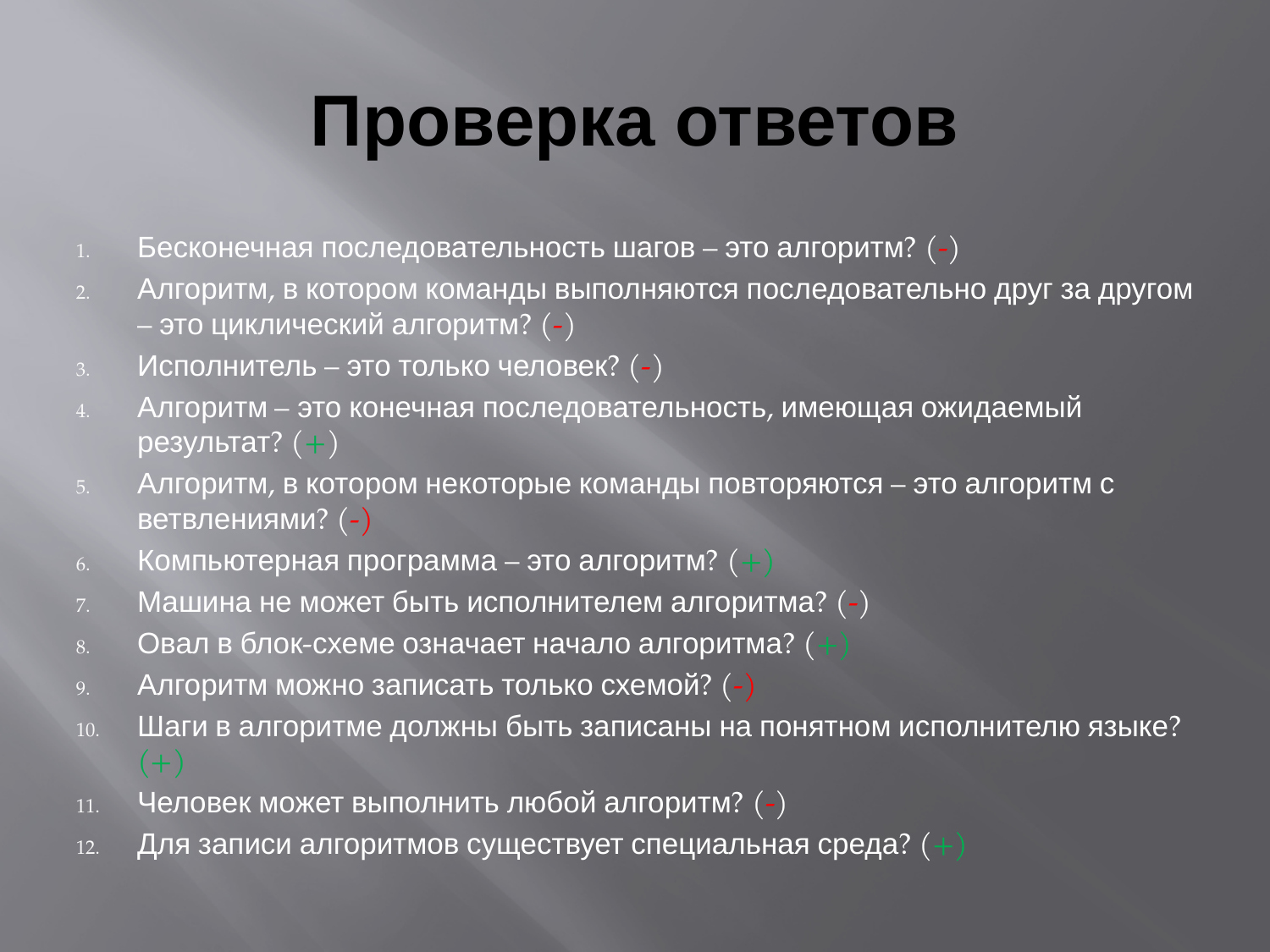

# Проверка ответов
Бесконечная последовательность шагов – это алгоритм? (-)
Алгоритм, в котором команды выполняются последовательно друг за другом – это циклический алгоритм? (-)
Исполнитель – это только человек? (-)
Алгоритм – это конечная последовательность, имеющая ожидаемый результат? (+)
Алгоритм, в котором некоторые команды повторяются – это алгоритм с ветвлениями? (-)
Компьютерная программа – это алгоритм? (+)
Машина не может быть исполнителем алгоритма? (-)
Овал в блок-схеме означает начало алгоритма? (+)
Алгоритм можно записать только схемой? (-)
Шаги в алгоритме должны быть записаны на понятном исполнителю языке? (+)
Человек может выполнить любой алгоритм? (-)
Для записи алгоритмов существует специальная среда? (+)